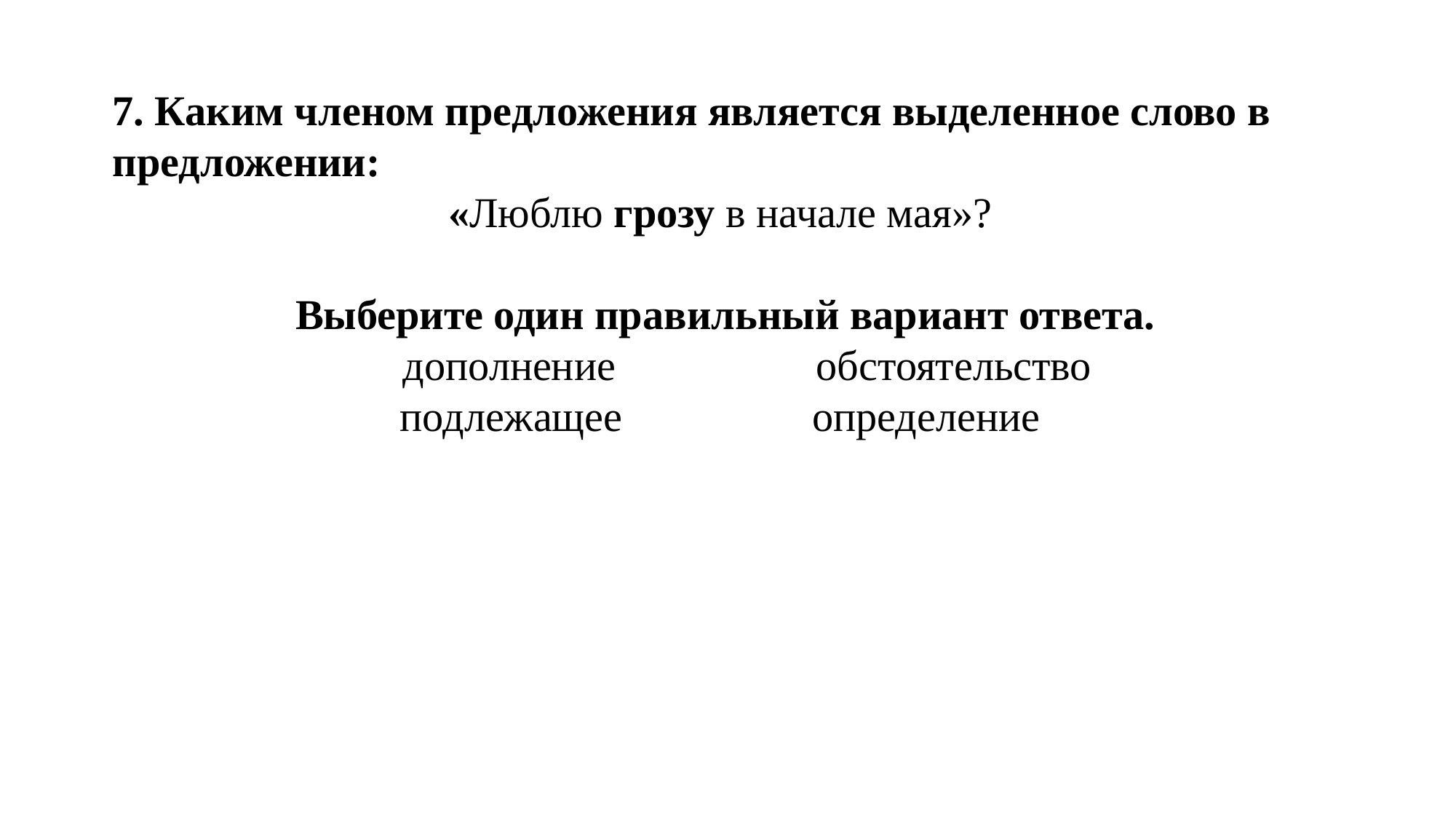

7. Каким членом предложения является выделенное слово в предложении:
«Люблю грозу в начале мая»?

 Выберите один правильный вариант ответа.
дополнение                   обстоятельство
подлежащее                  определение